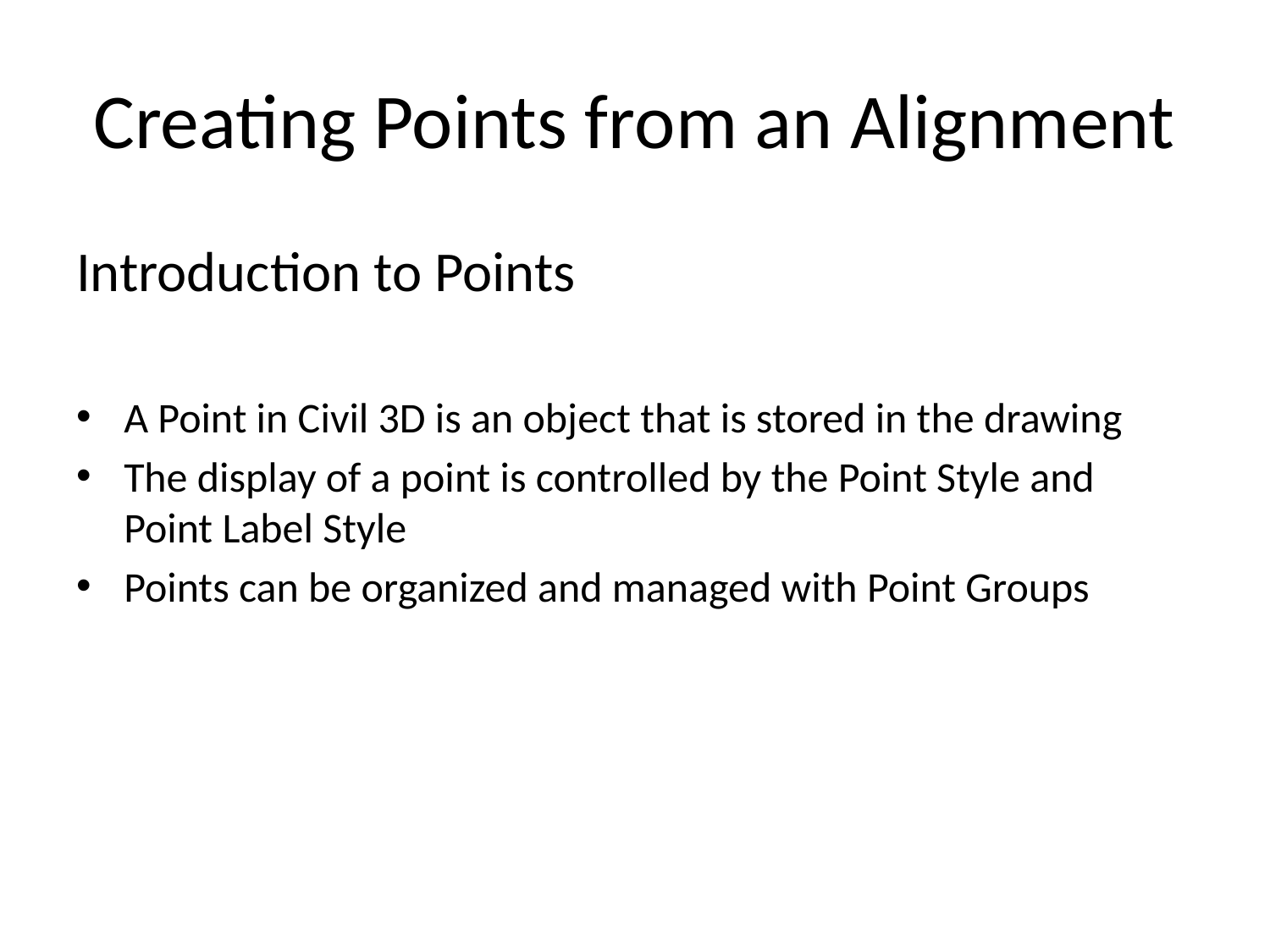

# Creating Points from an Alignment
Introduction to Points

A Point in Civil 3D is an object that is stored in the drawing
The display of a point is controlled by the Point Style and Point Label Style
Points can be organized and managed with Point Groups